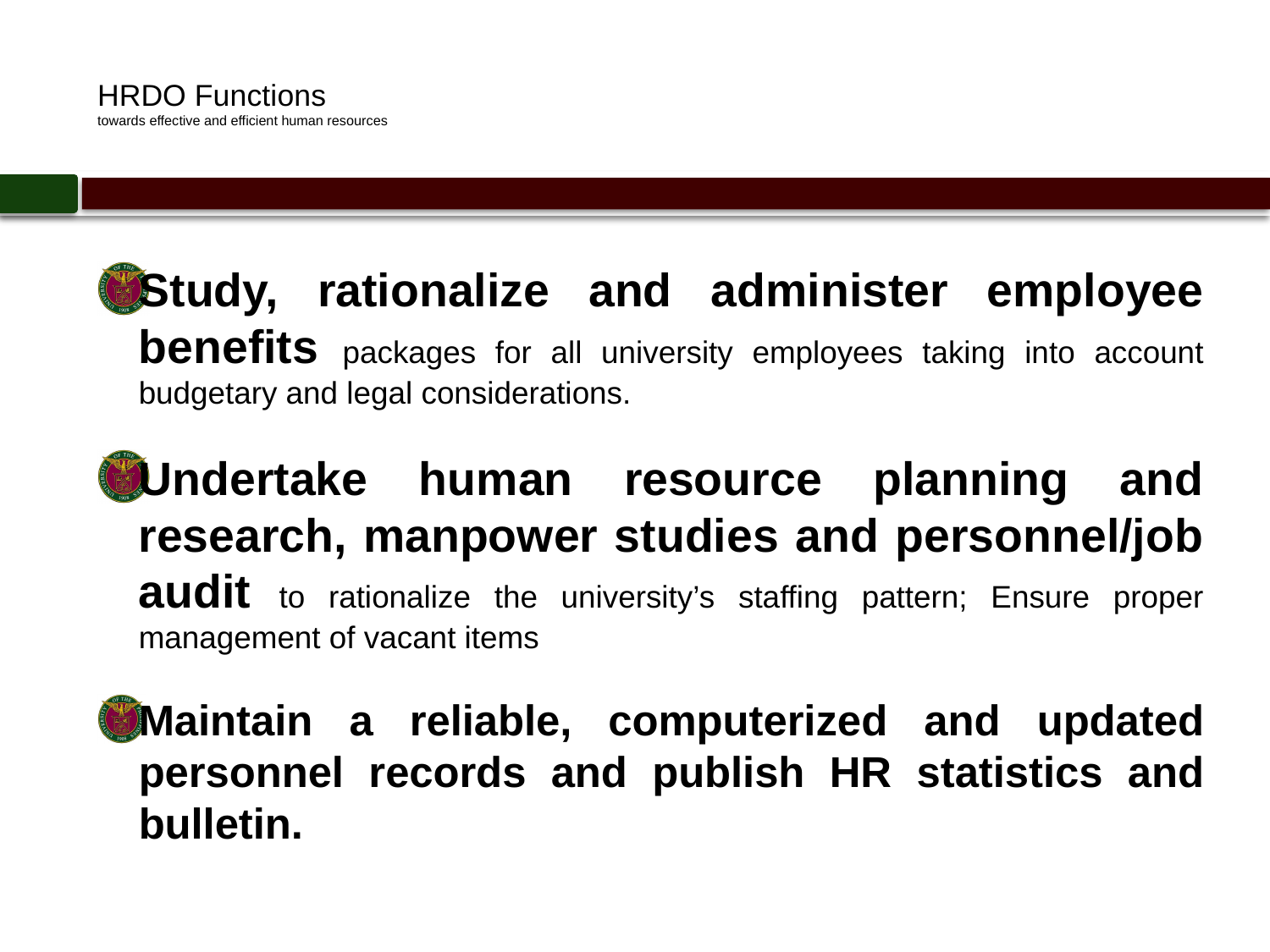

# HRDO Functions towards effective and efficient human resources
Study, rationalize and administer employee benefits packages for all university employees taking into account budgetary and legal considerations.

Undertake human resource planning and research, manpower studies and personnel/job audit to rationalize the university’s staffing pattern; Ensure proper management of vacant items

Maintain a reliable, computerized and updated personnel records and publish HR statistics and bulletin.